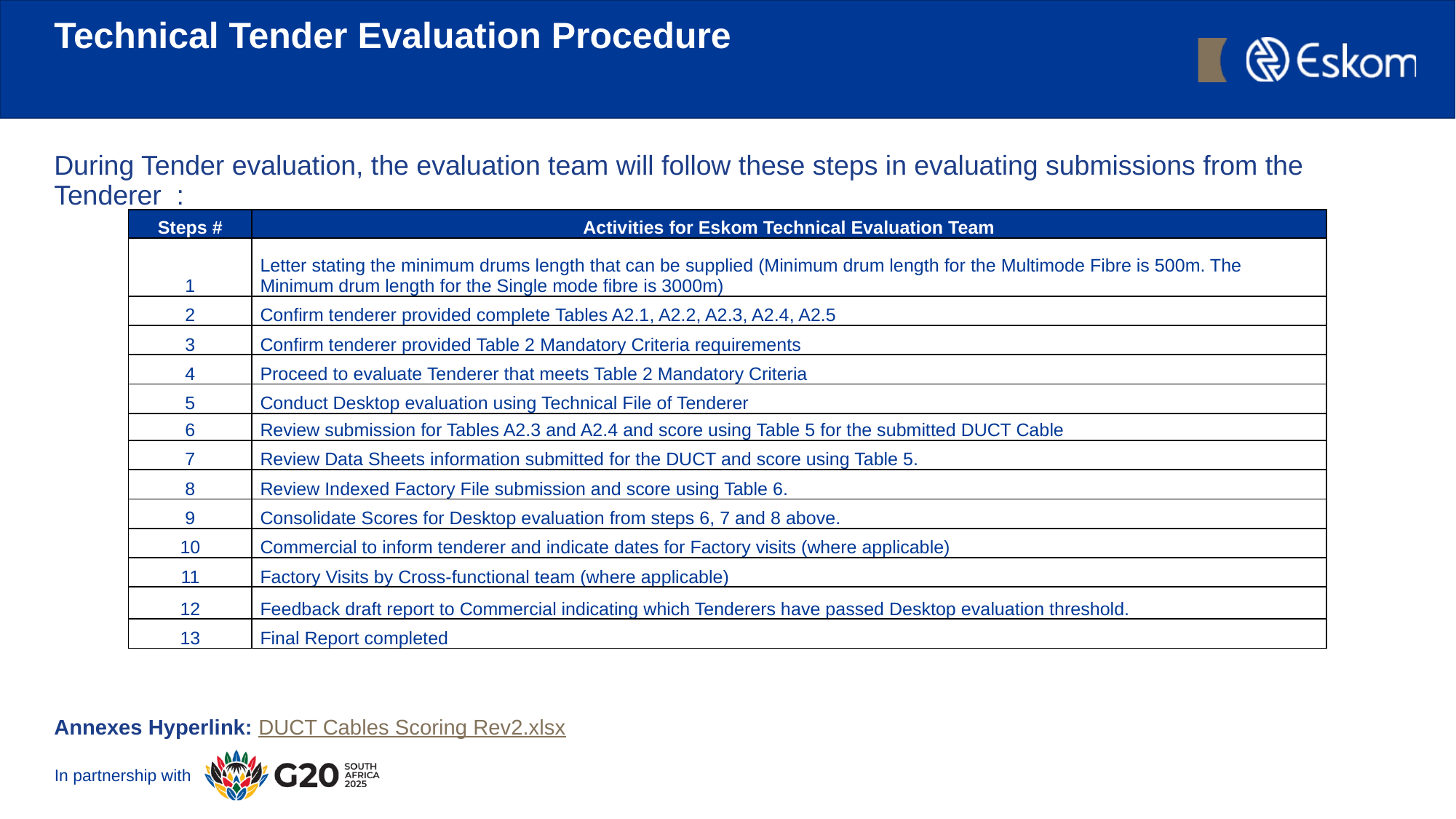

# Technical Tender Evaluation Procedure
During Tender evaluation, the evaluation team will follow these steps in evaluating submissions from the Tenderer  :

Annexes Hyperlink: DUCT Cables Scoring Rev2.xlsx

| Steps # | Activities for Eskom Technical Evaluation Team |
| --- | --- |
| 1 | Letter stating the minimum drums length that can be supplied (Minimum drum length for the Multimode Fibre is 500m. The Minimum drum length for the Single mode fibre is 3000m) |
| 2 | Confirm tenderer provided complete Tables A2.1, A2.2, A2.3, A2.4, A2.5 |
| 3 | Confirm tenderer provided Table 2 Mandatory Criteria requirements |
| 4 | Proceed to evaluate Tenderer that meets Table 2 Mandatory Criteria |
| 5 | Conduct Desktop evaluation using Technical File of Tenderer |
| 6 | Review submission for Tables A2.3 and A2.4 and score using Table 5 for the submitted DUCT Cable |
| 7 | Review Data Sheets information submitted for the DUCT and score using Table 5. |
| 8 | Review Indexed Factory File submission and score using Table 6. |
| 9 | Consolidate Scores for Desktop evaluation from steps 6, 7 and 8 above. |
| 10 | Commercial to inform tenderer and indicate dates for Factory visits (where applicable) |
| 11 | Factory Visits by Cross-functional team (where applicable) |
| 12 | Feedback draft report to Commercial indicating which Tenderers have passed Desktop evaluation threshold. |
| 13 | Final Report completed |